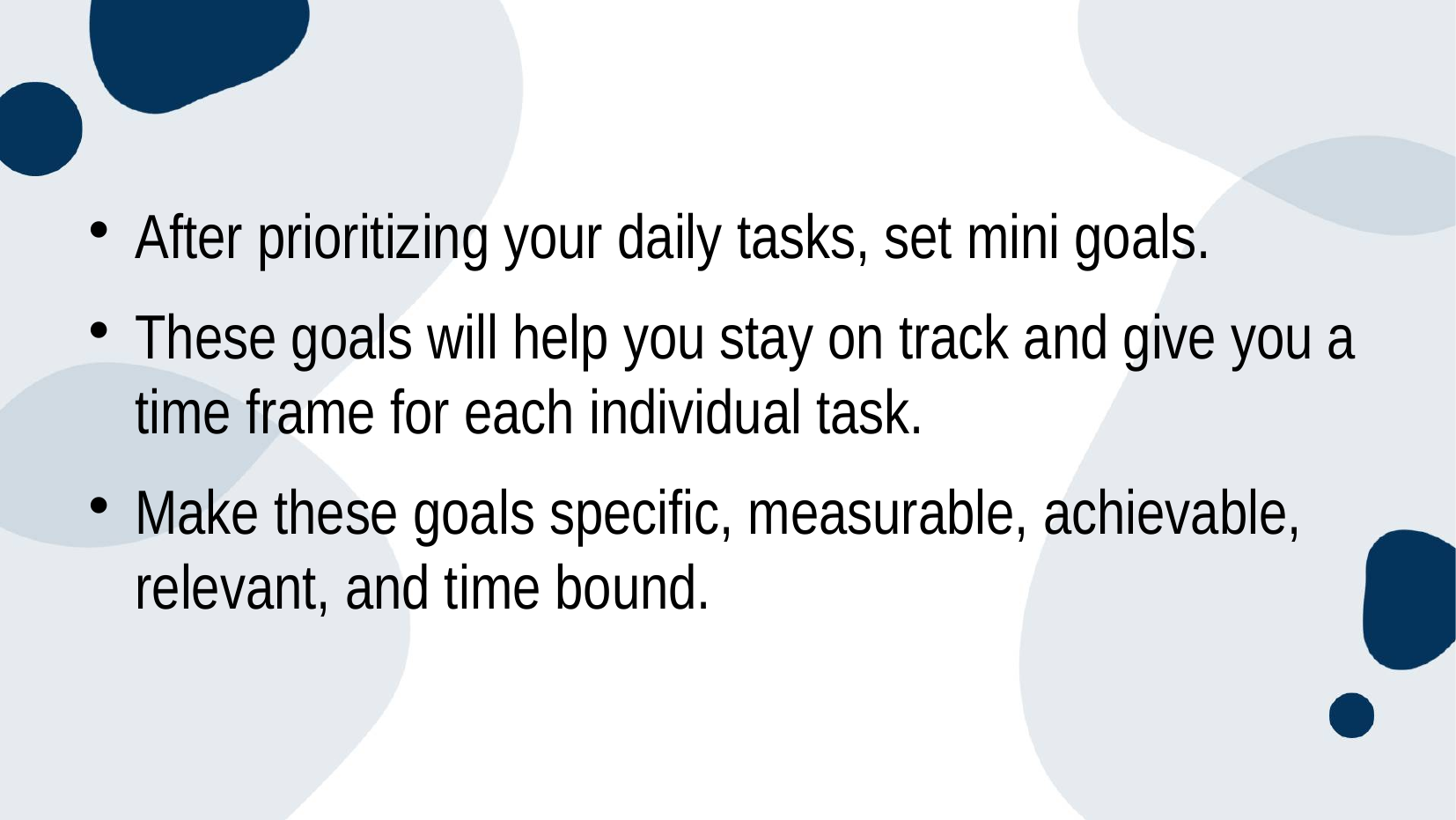

After prioritizing your daily tasks, set mini goals.
These goals will help you stay on track and give you a time frame for each individual task.
Make these goals specific, measurable, achievable, relevant, and time bound.